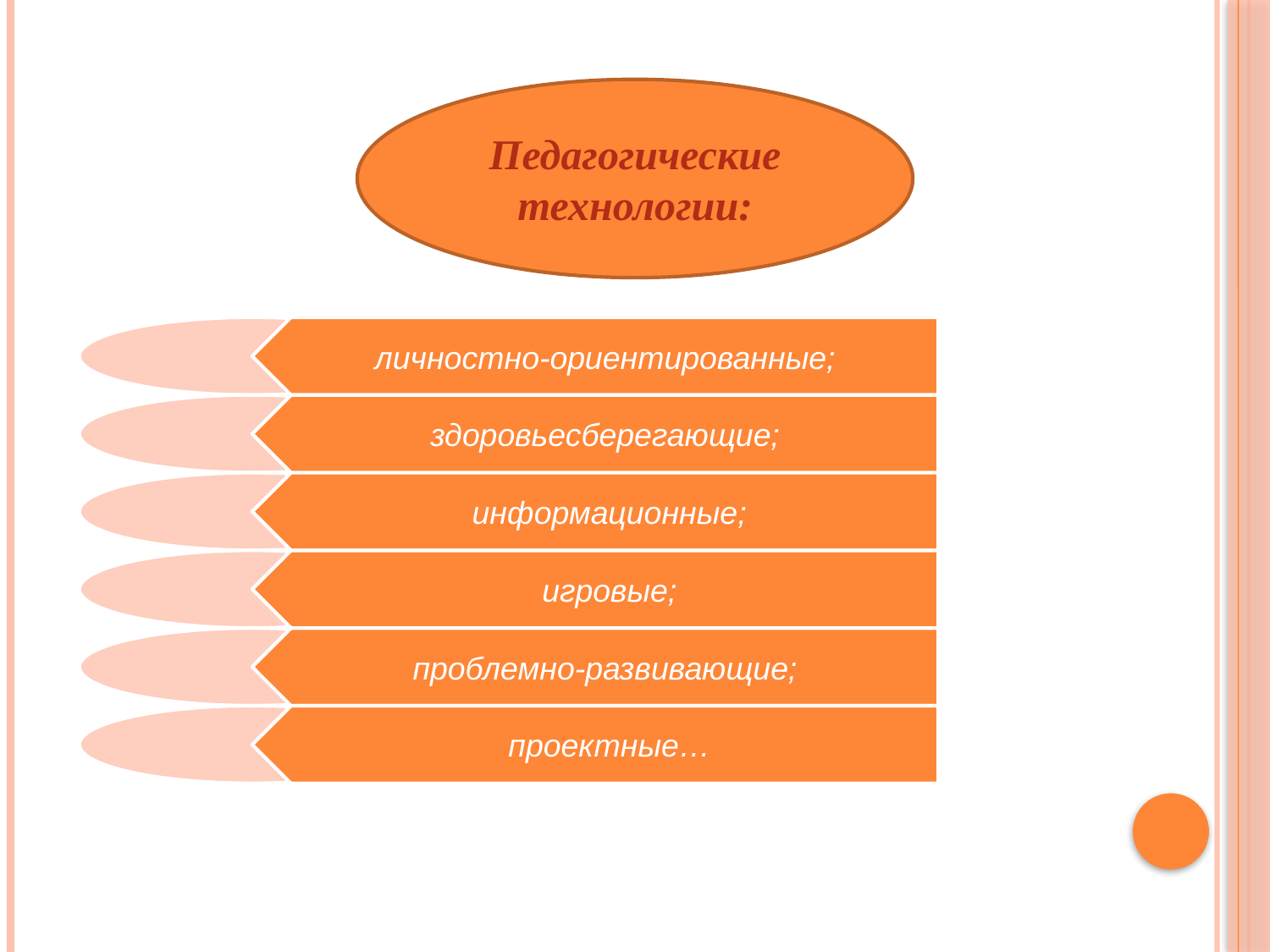

Педагогические технологии:
личностно-ориентированные;
здоровьесберегающие;
 информационные;
 игровые;
проблемно-развивающие;
 проектные…